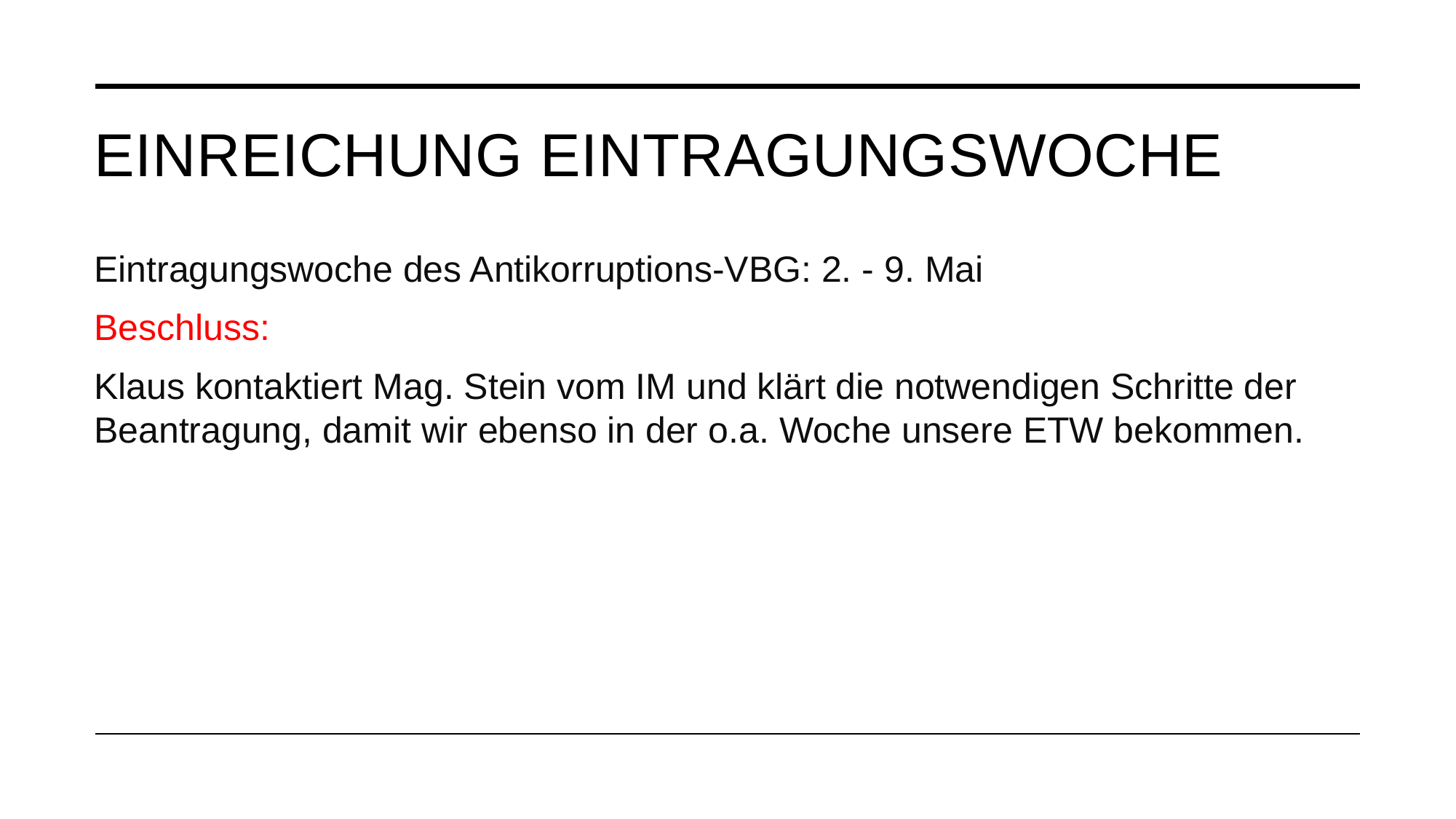

# Einreichung Eintragungswoche
Eintragungswoche des Antikorruptions-VBG: 2. - 9. Mai
Beschluss:
Klaus kontaktiert Mag. Stein vom IM und klärt die notwendigen Schritte der Beantragung, damit wir ebenso in der o.a. Woche unsere ETW bekommen.